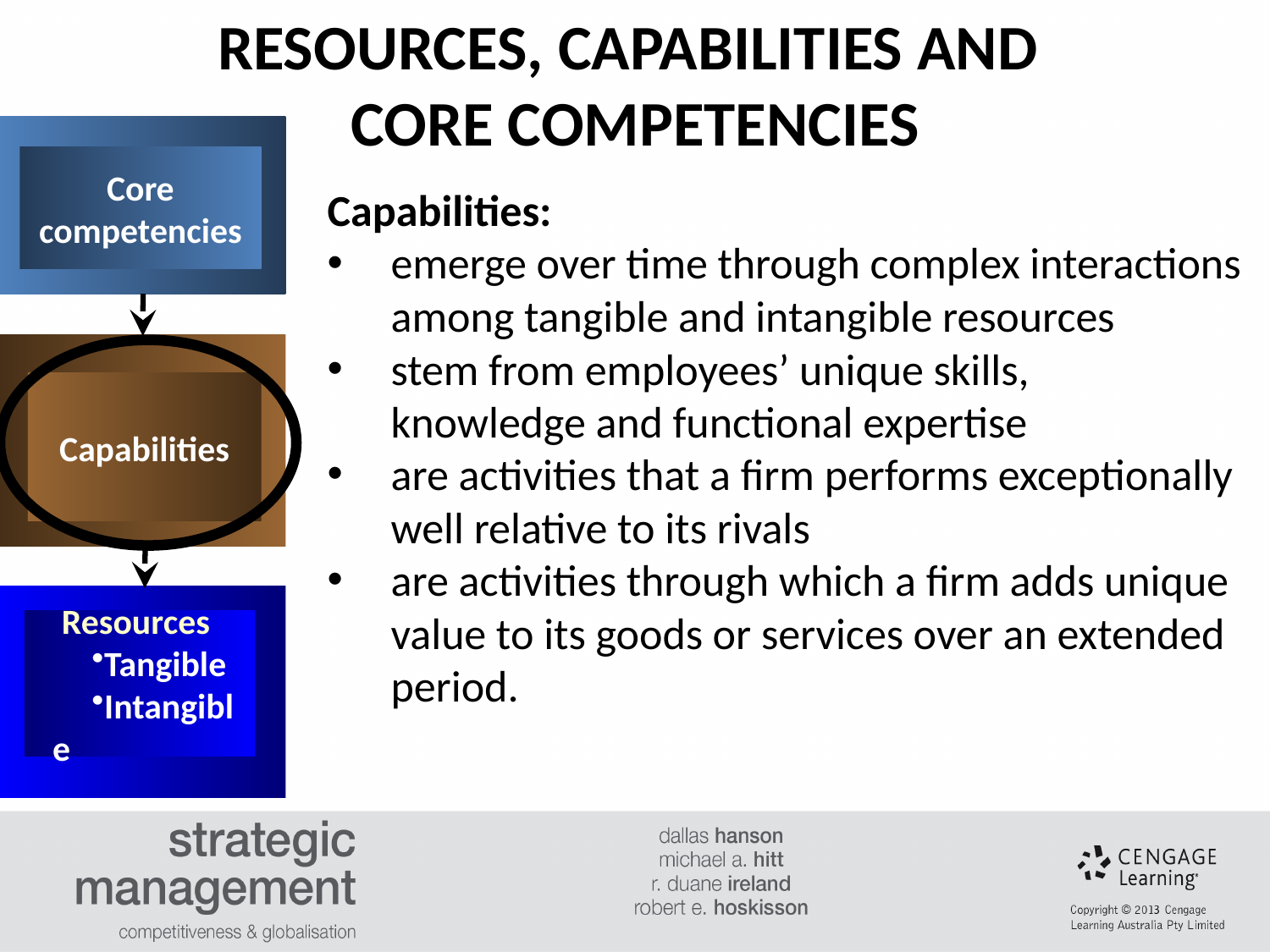

RESOURCES, CAPABILITIES AND
CORE COMPETENCIES

Core competencies
Capabilities:
emerge over time through complex interactions among tangible and intangible resources
stem from employees’ unique skills,  knowledge and functional expertise
are activities that a firm performs exceptionally well relative to its rivals
are activities through which a firm adds unique value to its goods or services over an extended period.

Capabilities

 Resources
Tangible
Intangible